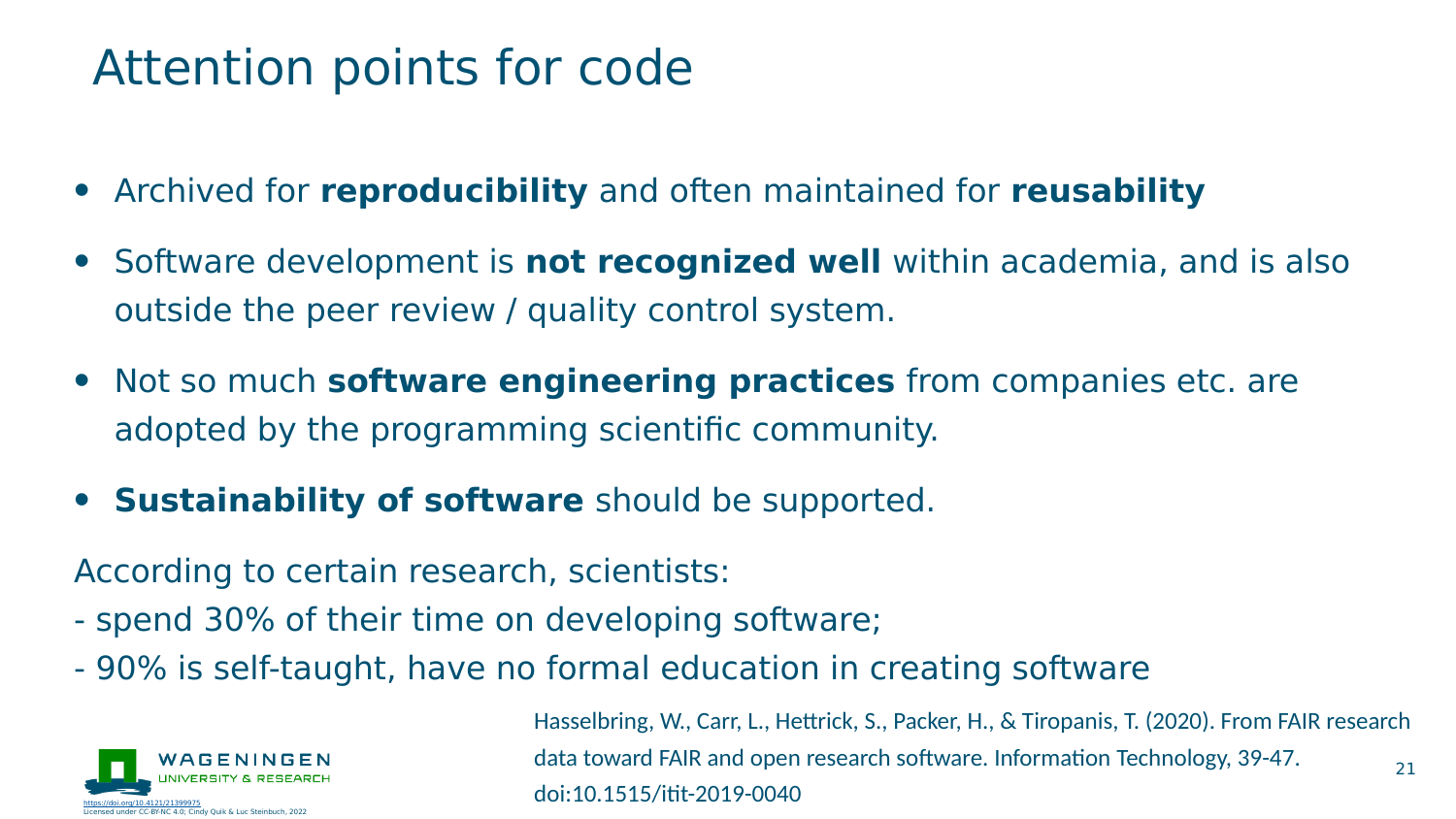

# Attention points for code
Archived for reproducibility and often maintained for reusability
Software development is not recognized well within academia, and is also outside the peer review / quality control system.
Not so much software engineering practices from companies etc. are adopted by the programming scientific community.
Sustainability of software should be supported.
According to certain research, scientists:
- spend 30% of their time on developing software;
- 90% is self-taught, have no formal education in creating software

Hasselbring, W., Carr, L., Hettrick, S., Packer, H., & Tiropanis, T. (2020). From FAIR research data toward FAIR and open research software. Information Technology, 39-47. doi:10.1515/itit-2019-0040
21